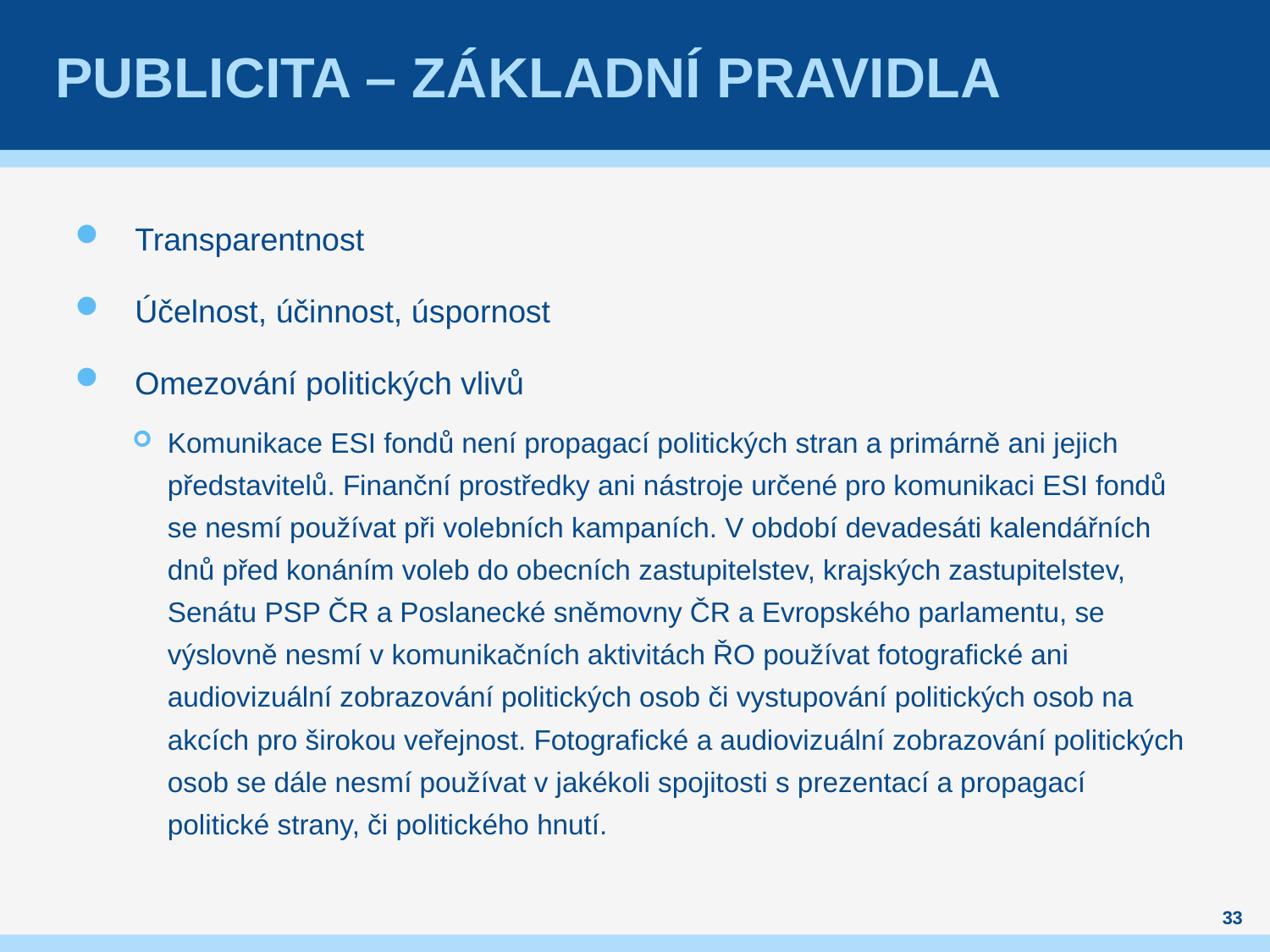

# Publicita – základní pravidla
Transparentnost
Účelnost, účinnost, úspornost
Omezování politických vlivů
Komunikace ESI fondů není propagací politických stran a primárně ani jejich představitelů. Finanční prostředky ani nástroje určené pro komunikaci ESI fondů se nesmí používat při volebních kampaních. V období devadesáti kalendářních dnů před konáním voleb do obecních zastupitelstev, krajských zastupitelstev, Senátu PSP ČR a Poslanecké sněmovny ČR a Evropského parlamentu, se výslovně nesmí v komunikačních aktivitách ŘO používat fotografické ani audiovizuální zobrazování politických osob či vystupování politických osob na akcích pro širokou veřejnost. Fotografické a audiovizuální zobrazování politických osob se dále nesmí používat v jakékoli spojitosti s prezentací a propagací politické strany, či politického hnutí.

33